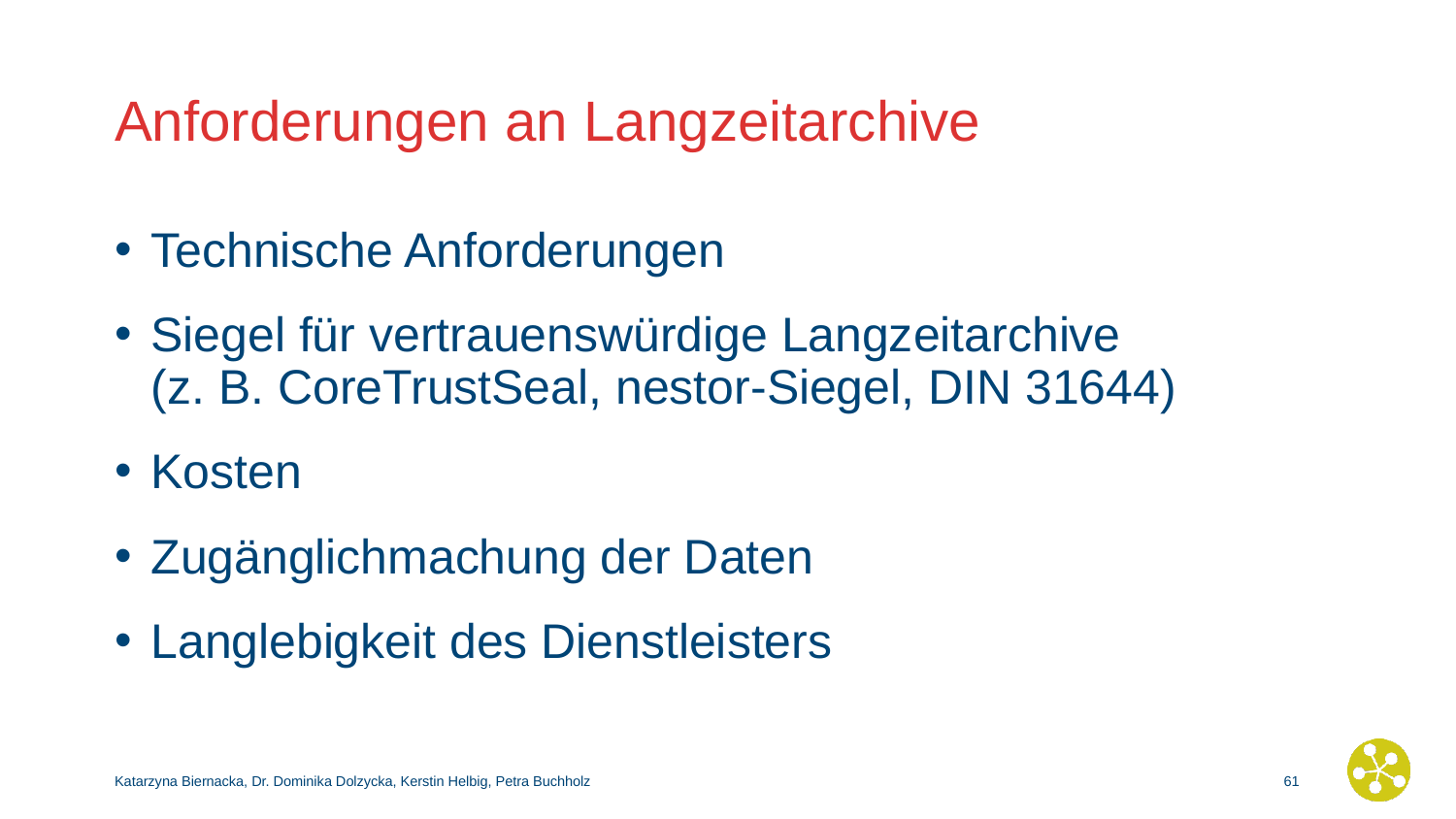

# Anforderungen an Langzeitarchive
Technische Anforderungen
Siegel für vertrauenswürdige Langzeitarchive
(z. B. CoreTrustSeal, nestor-Siegel, DIN 31644)
Kosten
Zugänglichmachung der Daten
Langlebigkeit des Dienstleisters
Katarzyna Biernacka, Dr. Dominika Dolzycka, Kerstin Helbig, Petra Buchholz
61